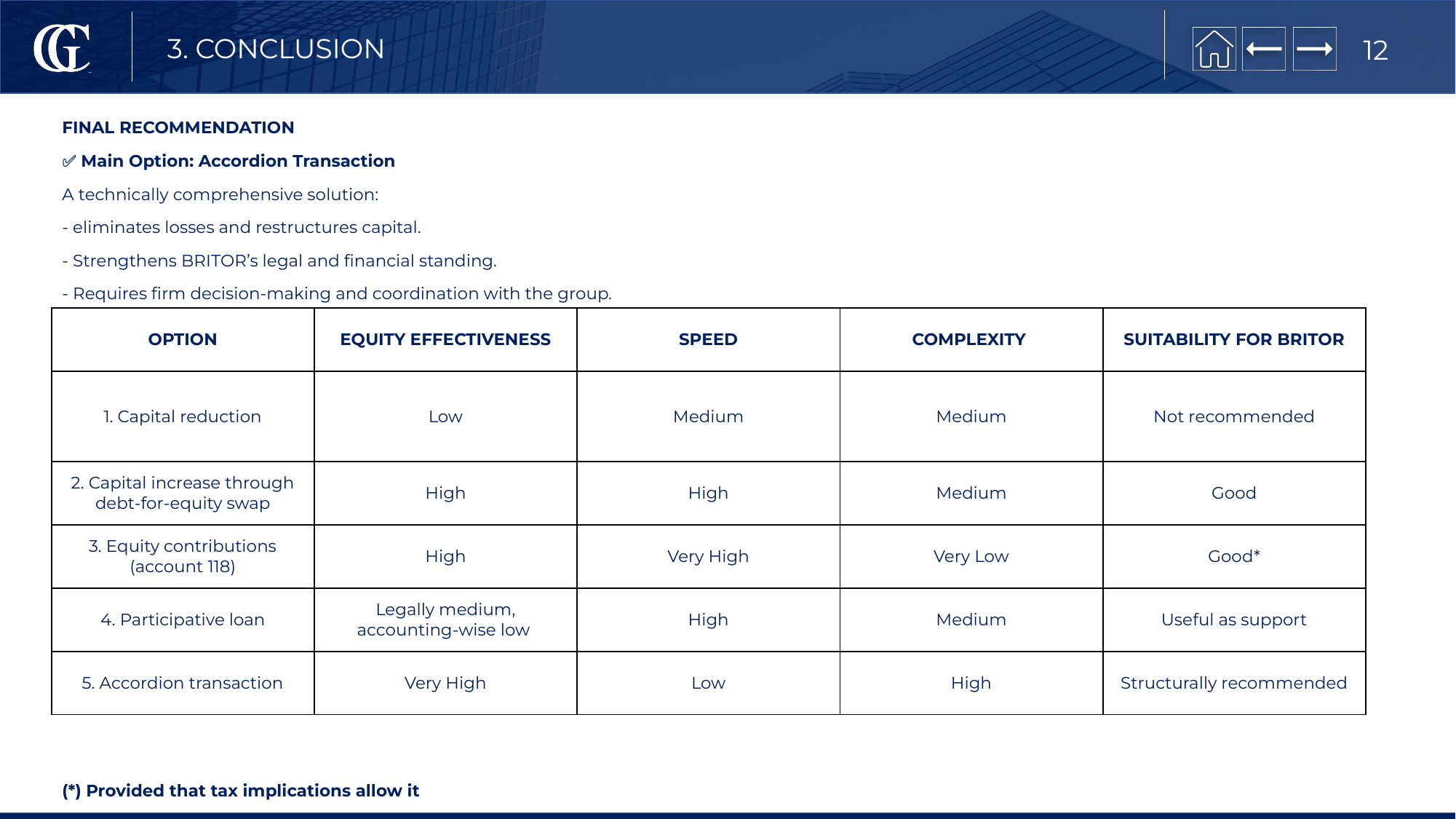

3. CONCLUSION

FINAL RECOMMENDATION
✅ Main Option: Accordion Transaction
A technically comprehensive solution:
- eliminates losses and restructures capital.
- Strengthens BRITOR’s legal and financial standing.
- Requires firm decision-making and coordination with the group.

(*) Provided that tax implications allow it
| OPTION | EQUITY EFFECTIVENESS | SPEED | COMPLEXITY | SUITABILITY FOR BRITOR |
| --- | --- | --- | --- | --- |
| 1. Capital reduction | Low | Medium | Medium | Not recommended |
| 2. Capital increase through debt-for-equity swap | High | High | Medium | Good |
| 3. Equity contributions (account 118) | High | Very High | Very Low | Good\* |
| 4. Participative loan | Legally medium, accounting-wise low | High | Medium | Useful as support |
| 5. Accordion transaction | Very High | Low | High | Structurally recommended |